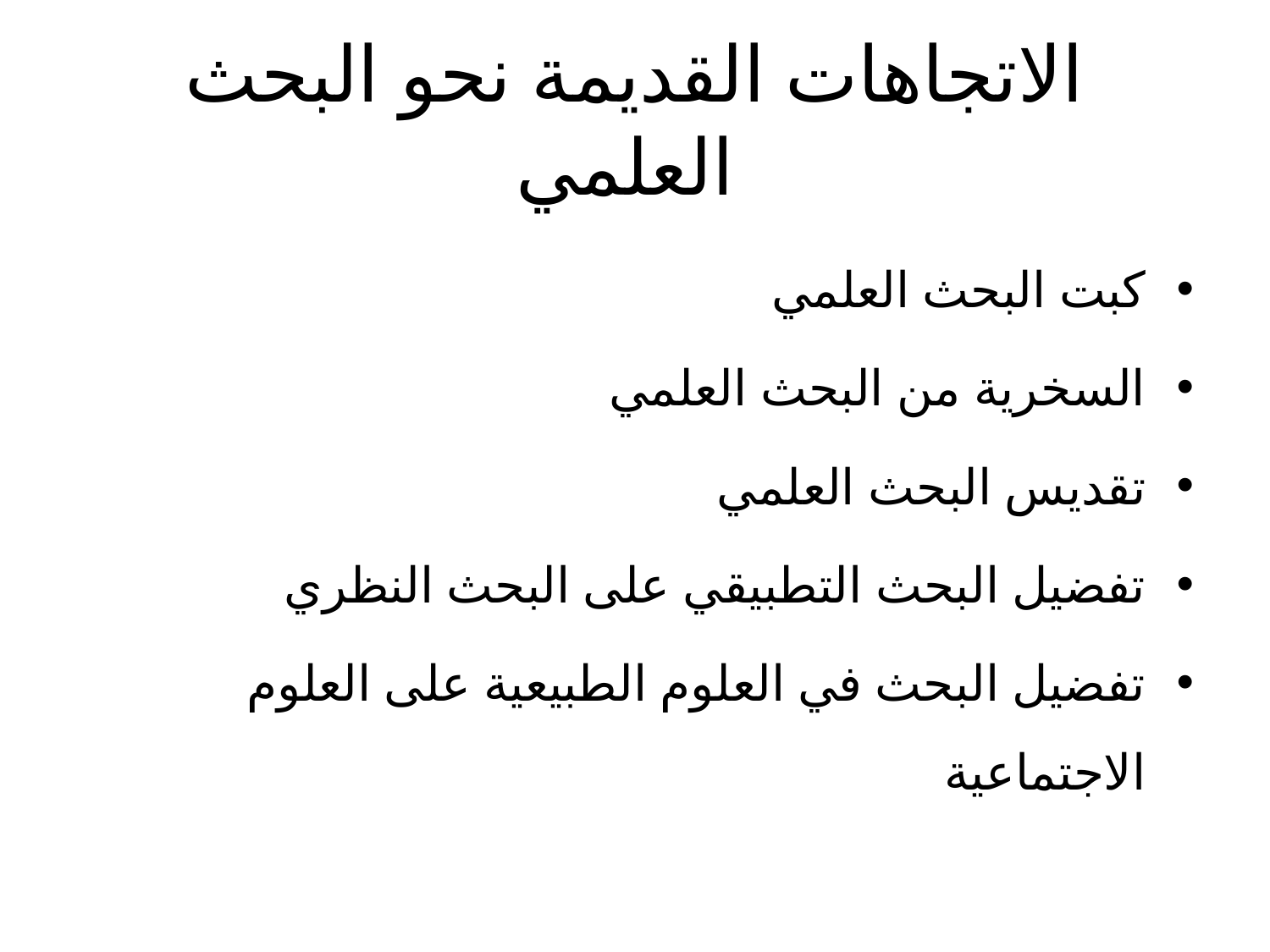

# الاتجاهات القديمة نحو البحث العلمي
كبت البحث العلمي
السخرية من البحث العلمي
تقديس البحث العلمي
تفضيل البحث التطبيقي على البحث النظري
تفضيل البحث في العلوم الطبيعية على العلوم الاجتماعية